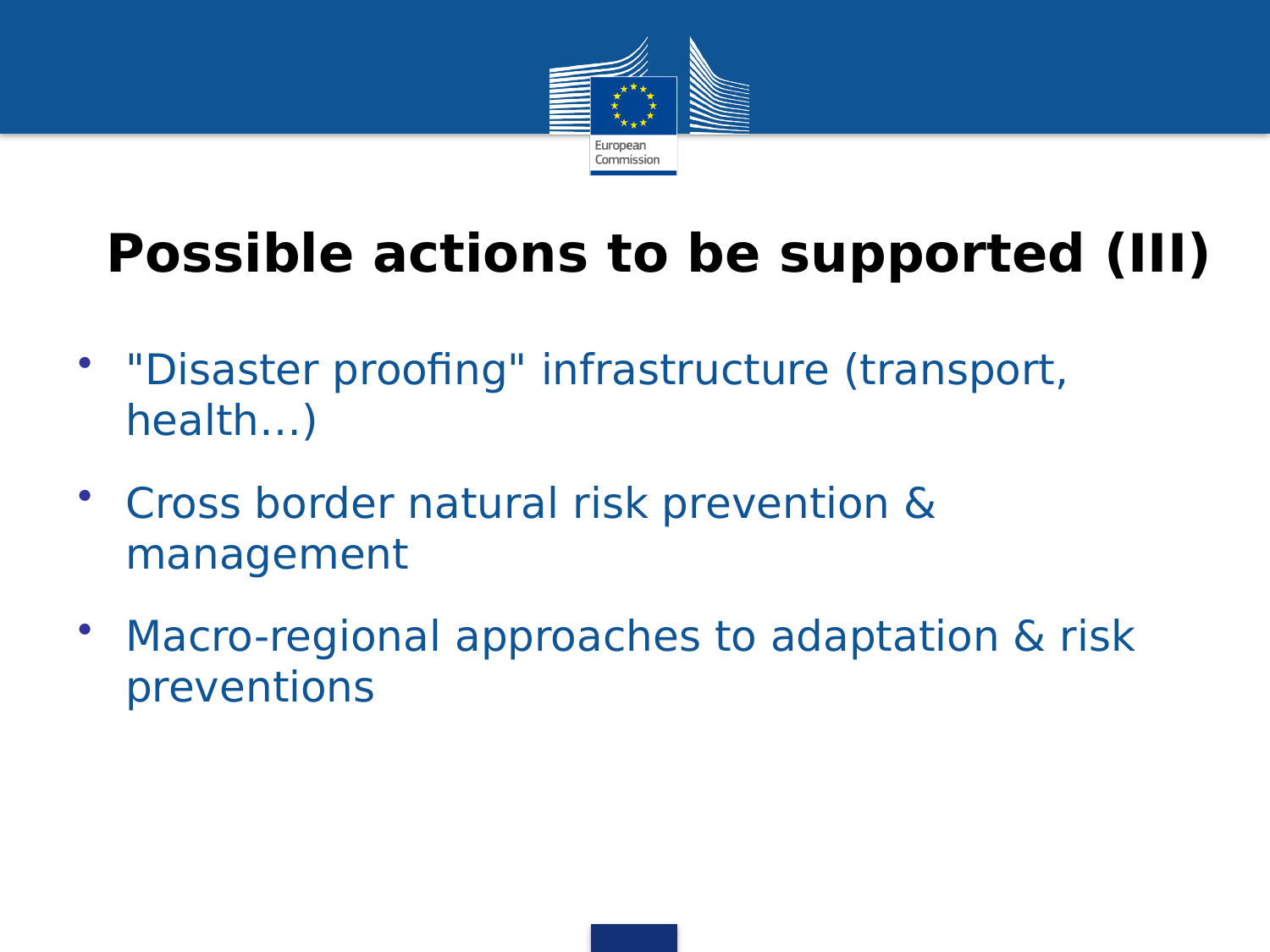

# Possible actions to be supported (III)
"Disaster proofing" infrastructure (transport, health…)
Cross border natural risk prevention & management
Macro-regional approaches to adaptation & risk preventions